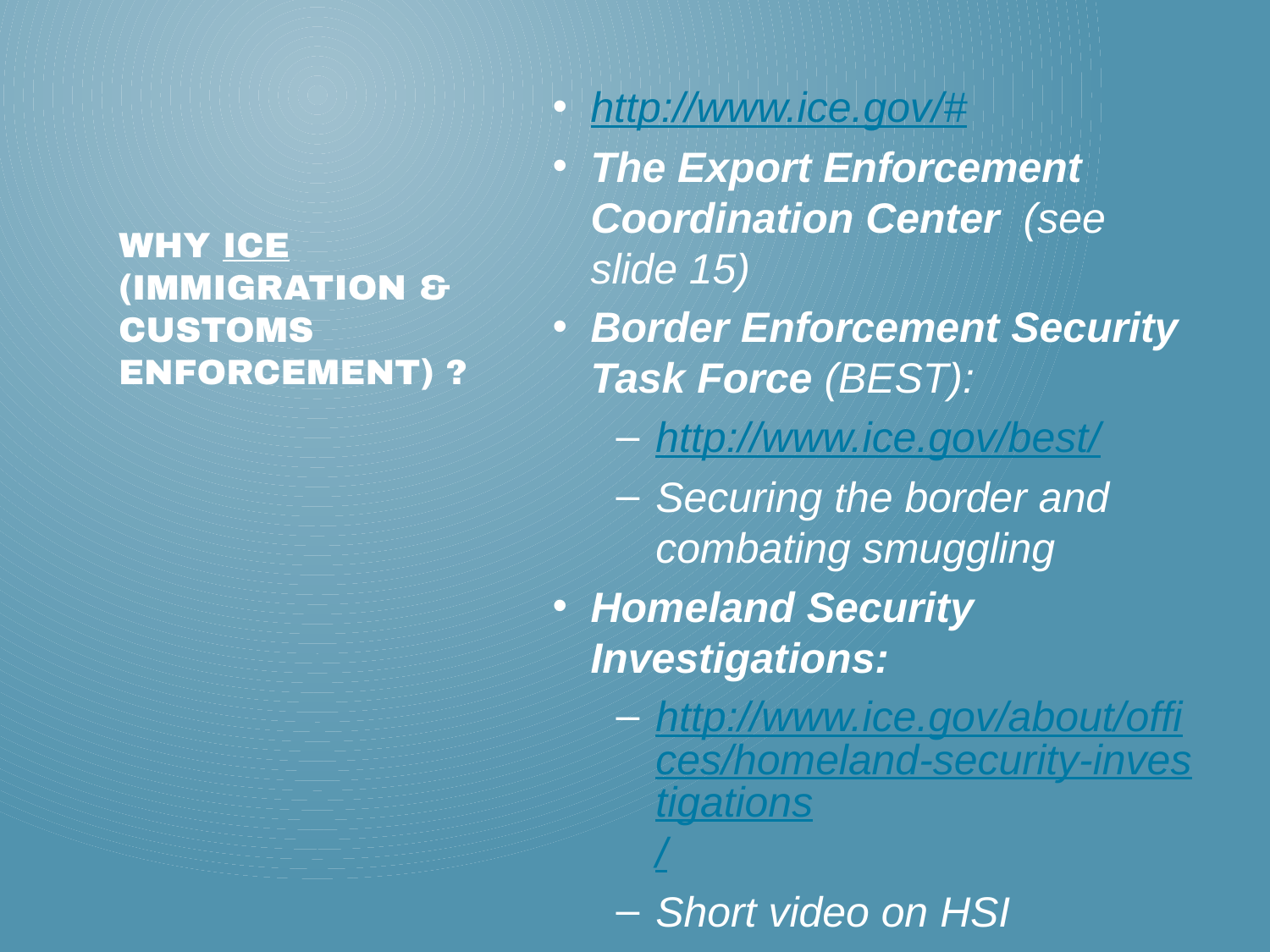

http://www.ice.gov/#
The Export Enforcement Coordination Center  (see slide 15)
Border Enforcement Security Task Force (BEST):
http://www.ice.gov/best/
Securing the border and combating smuggling
Homeland Security Investigations:
http://www.ice.gov/about/offices/homeland-security-investigations/
Short video on HSI

# Why ice (immigration & customs enforcement) ?